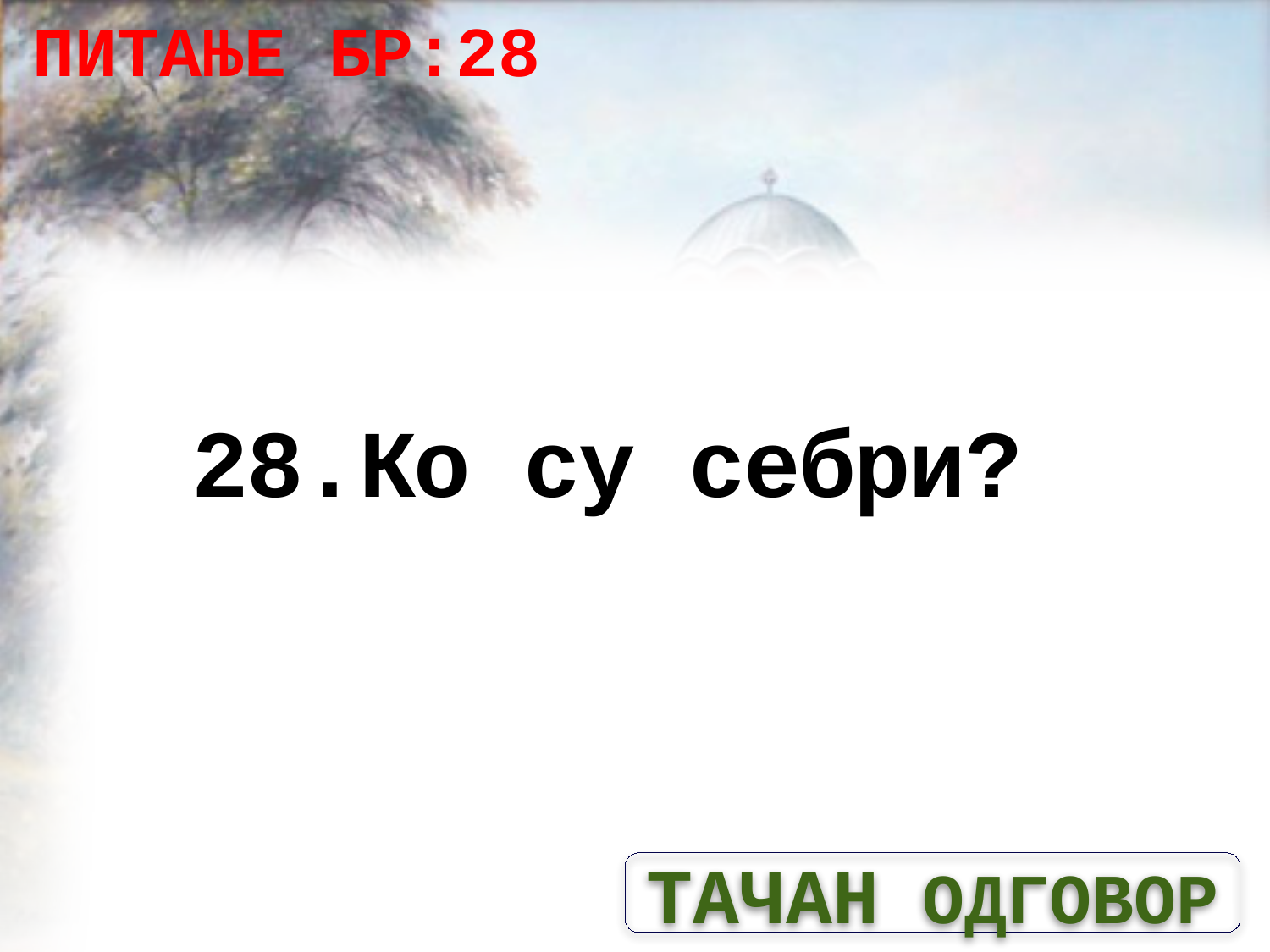

ПИТАЊЕ БР:28
# 28.Ко су себри?
ТАЧАН ОДГОВОР